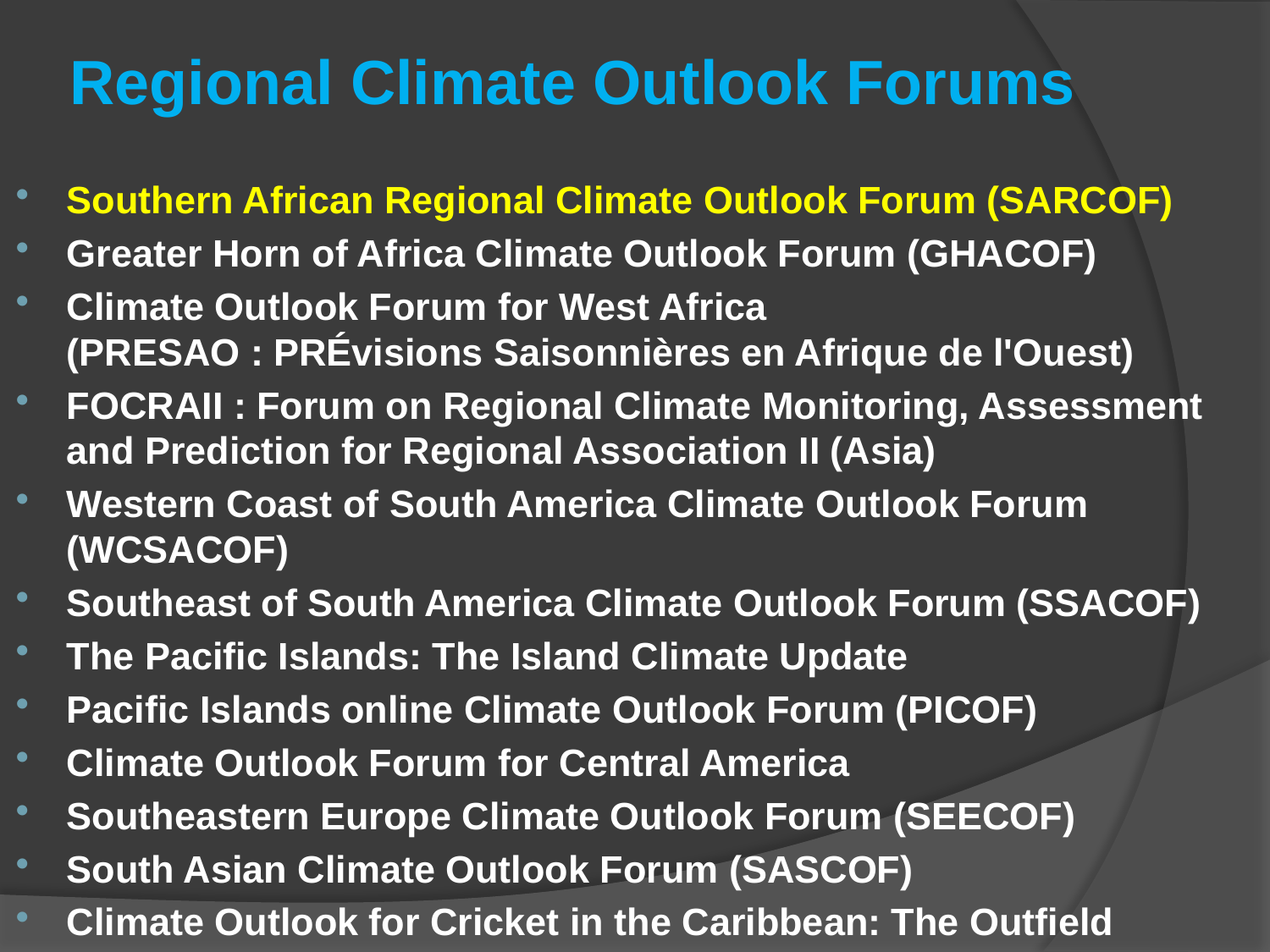

# Regional Climate Outlook Forums
Southern African Regional Climate Outlook Forum (SARCOF)
Greater Horn of Africa Climate Outlook Forum (GHACOF)
Climate Outlook Forum for West Africa
(PRESAO : PRÉvisions Saisonnières en Afrique de l'Ouest)
FOCRAII : Forum on Regional Climate Monitoring, Assessment and Prediction for Regional Association II (Asia)
Western Coast of South America Climate Outlook Forum (WCSACOF)
Southeast of South America Climate Outlook Forum (SSACOF)
The Pacific Islands: The Island Climate Update
Pacific Islands online Climate Outlook Forum (PICOF)
Climate Outlook Forum for Central America
Southeastern Europe Climate Outlook Forum (SEECOF)
South Asian Climate Outlook Forum (SASCOF)
Climate Outlook for Cricket in the Caribbean: The Outfield